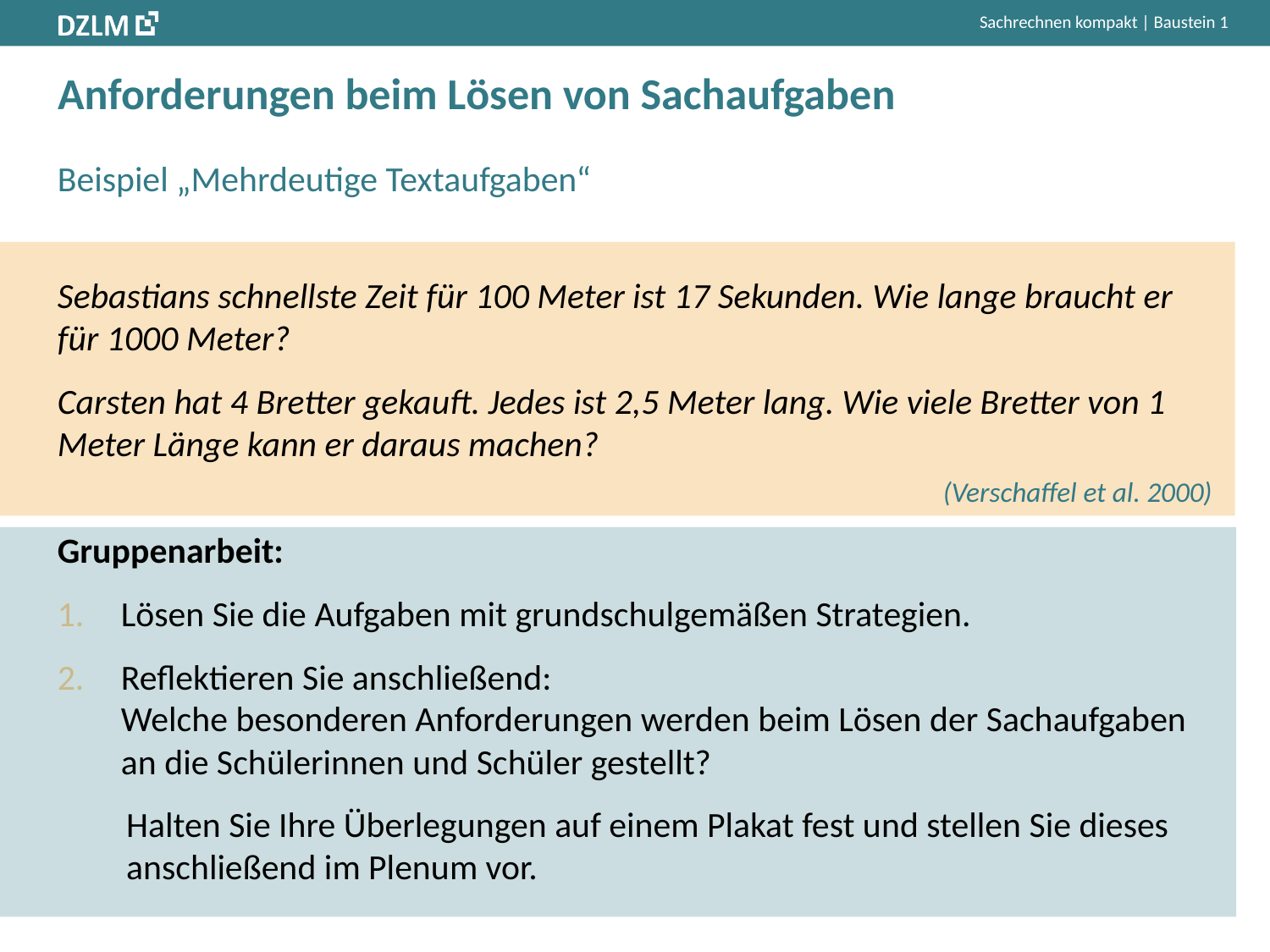

# Anforderungen beim Lösen von Sachaufgaben
Beispiel „Mehrdeutige Textaufgaben“

Sebastians schnellste Zeit für 100 Meter ist 17 Sekunden. Wie lange braucht er für 1000 Meter?
Carsten hat 4 Bretter gekauft. Jedes ist 2,5 Meter lang. Wie viele Bretter von 1 Meter Länge kann er daraus machen?
(Verschaffel et al. 2000)
Gruppenarbeit:
Lösen Sie die Aufgaben mit grundschulgemäßen Strategien.
Reflektieren Sie anschließend:
Welche besonderen Anforderungen werden beim Lösen der Sachaufgaben an die Schülerinnen und Schüler gestellt?
Halten Sie Ihre Überlegungen auf einem Plakat fest und stellen Sie dieses anschließend im Plenum vor.